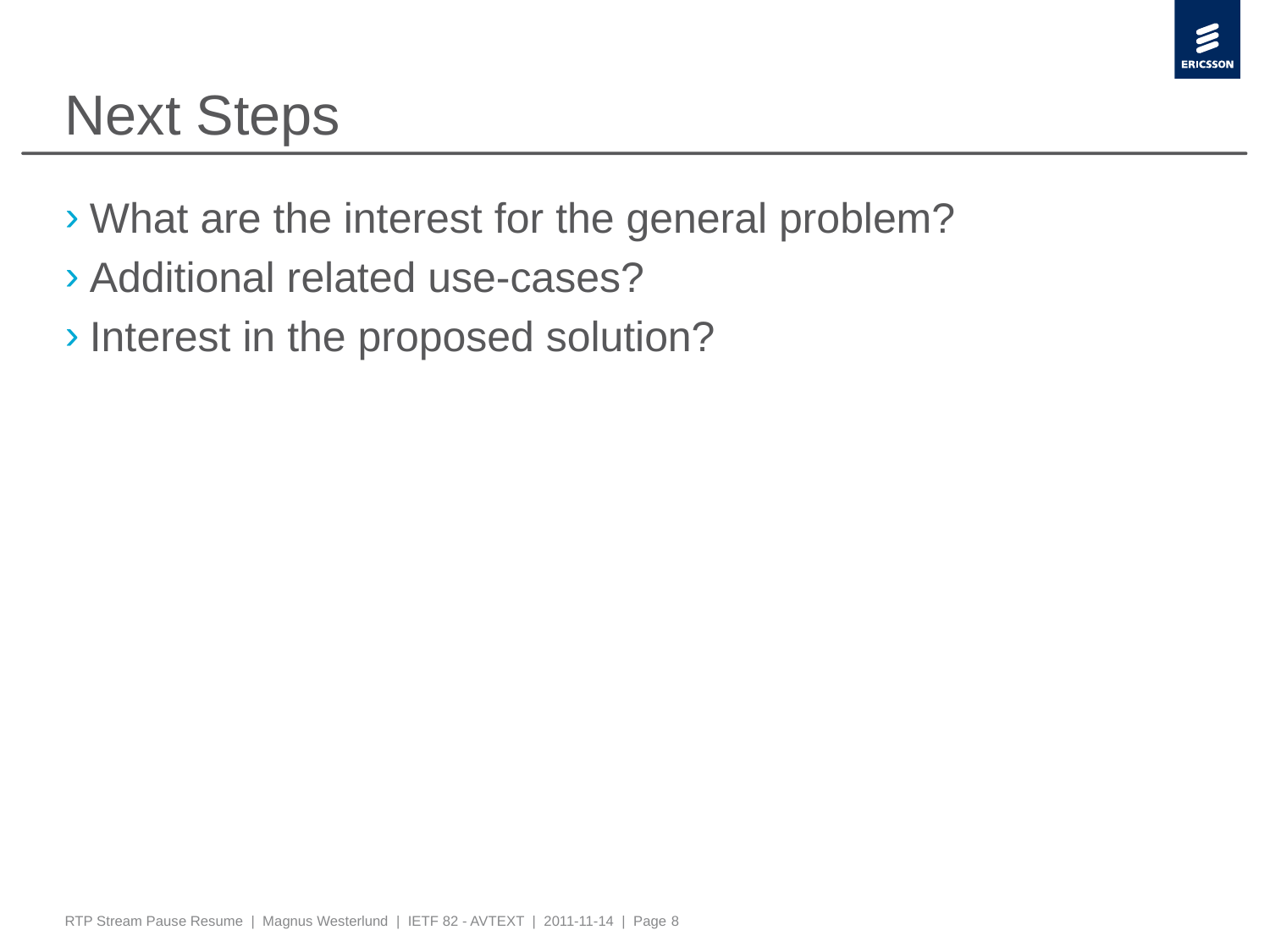

# Next Steps
What are the interest for the general problem?
Additional related use-cases?
Interest in the proposed solution?